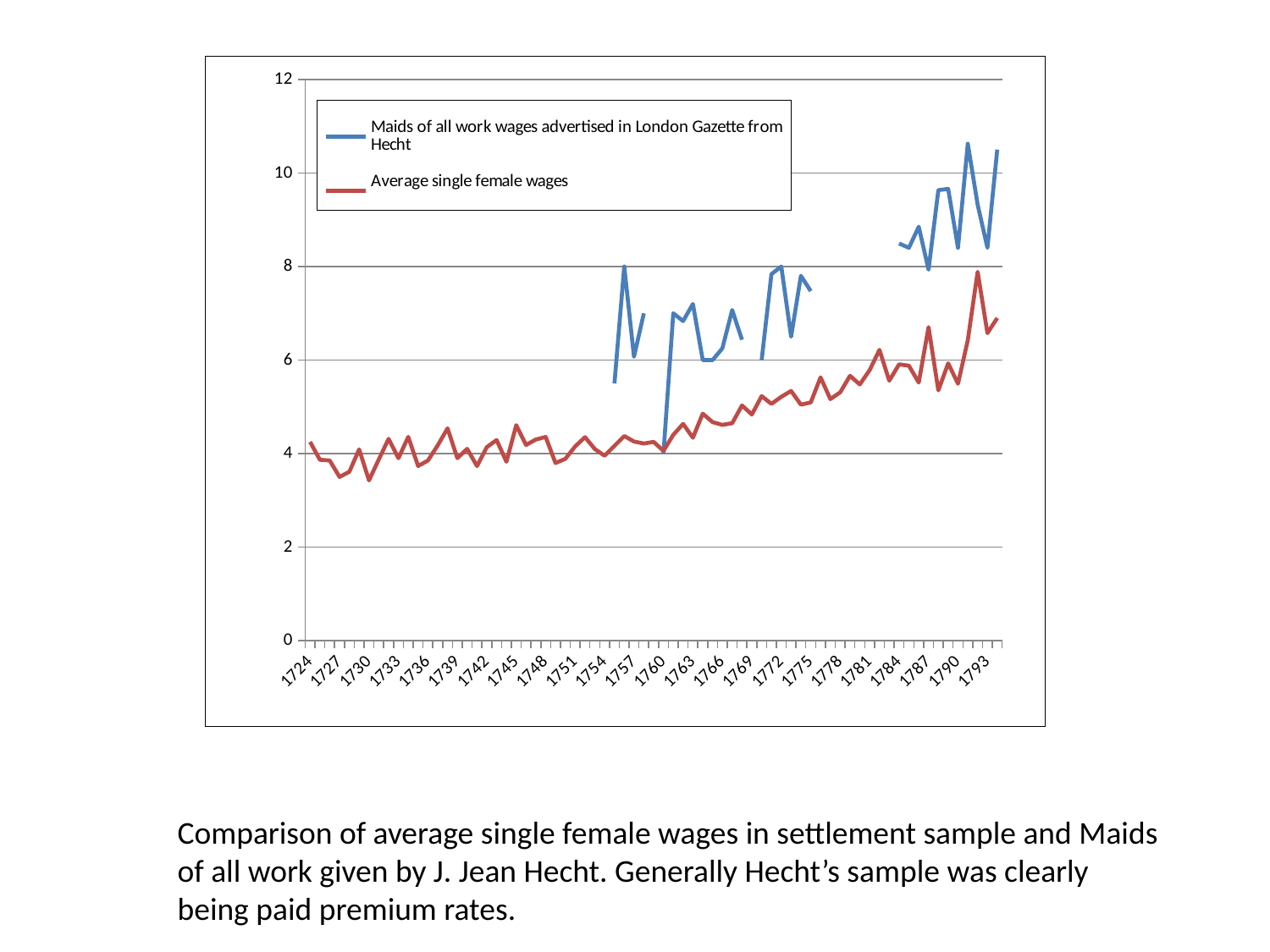

### Chart

| Category | Maids of all work wages advertised in London Gazette from Hecht | Average single female wages |
|---|---|---|
| 1724 | None | 4.25 |
| 1725 | None | 3.8666999999999967 |
| 1726 | None | 3.852899999999992 |
| 1727 | None | 3.5 |
| 1728 | None | 3.6111 |
| 1729 | None | 4.089300000000002 |
| 1730 | None | 3.4264999999999977 |
| 1731 | None | 3.8749999999999987 |
| 1732 | None | 4.3153999999999995 |
| 1733 | None | 3.9 |
| 1734 | None | 4.3570999999999955 |
| 1735 | None | 3.7333 |
| 1736 | None | 3.8499999999999988 |
| 1737 | None | 4.1739 |
| 1738 | None | 4.5379 |
| 1739 | None | 3.9026999999999967 |
| 1740 | None | 4.1 |
| 1741 | None | 3.7323999999999997 |
| 1742 | None | 4.1368 |
| 1743 | 3.25 | 4.289 |
| 1744 | None | 3.8243 |
| 1745 | None | 4.6068999999999996 |
| 1746 | None | 4.1833 |
| 1747 | None | 4.3016 |
| 1748 | None | 4.3547999999999965 |
| 1749 | 5.375 | 3.7963 |
| 1750 | None | 3.8875 |
| 1751 | None | 4.152199999999987 |
| 1752 | 5.0 | 4.35 |
| 1753 | None | 4.0968 |
| 1754 | None | 3.9523999999999977 |
| 1755 | 5.5 | 4.162999999999985 |
| 1756 | 8.0 | 4.375 |
| 1757 | 6.07 | 4.2576 |
| 1758 | 7.0 | 4.2143 |
| 1759 | None | 4.25 |
| 1760 | 4.0 | 4.0577 |
| 1761 | 7.0 | 4.4 |
| 1762 | 6.833333333333348 | 4.6347999999999985 |
| 1763 | 7.2 | 4.3382 |
| 1764 | 6.0 | 4.852999999999987 |
| 1765 | 6.0 | 4.6723 |
| 1766 | 6.25 | 4.6132 |
| 1767 | 7.07 | 4.647999999999987 |
| 1768 | 6.433333333333356 | 5.0283999999999995 |
| 1769 | None | 4.8354 |
| 1770 | 6.0 | 5.2273999999999985 |
| 1771 | 7.8374999999999995 | 5.0615 |
| 1772 | 8.0 | 5.2138 |
| 1773 | 6.5 | 5.3398 |
| 1774 | 7.8 | 5.0459 |
| 1775 | 7.475000000000001 | 5.093 |
| 1776 | None | 5.6302 |
| 1777 | None | 5.1646999999999945 |
| 1778 | None | 5.3092 |
| 1779 | None | 5.6633 |
| 1780 | None | 5.479100000000003 |
| 1781 | None | 5.785 |
| 1782 | None | 6.2174999999999985 |
| 1783 | None | 5.5588999999999995 |
| 1784 | 8.492857142857144 | 5.9082 |
| 1785 | 8.4 | 5.8796 |
| 1786 | 8.850000000000007 | 5.5186 |
| 1787 | 7.933333333333356 | 6.7043 |
| 1788 | 9.633333333333333 | 5.3528999999999956 |
| 1789 | 9.66 | 5.930300000000012 |
| 1790 | 8.4 | 5.4935 |
| 1791 | 10.625 | 6.4238 |
| 1792 | 9.321428571428571 | 7.8864 |
| 1793 | 8.4 | 6.576 |
| 1794 | 10.5 | 6.9 |
Comparison of average single female wages in settlement sample and Maids of all work given by J. Jean Hecht. Generally Hecht’s sample was clearly being paid premium rates.